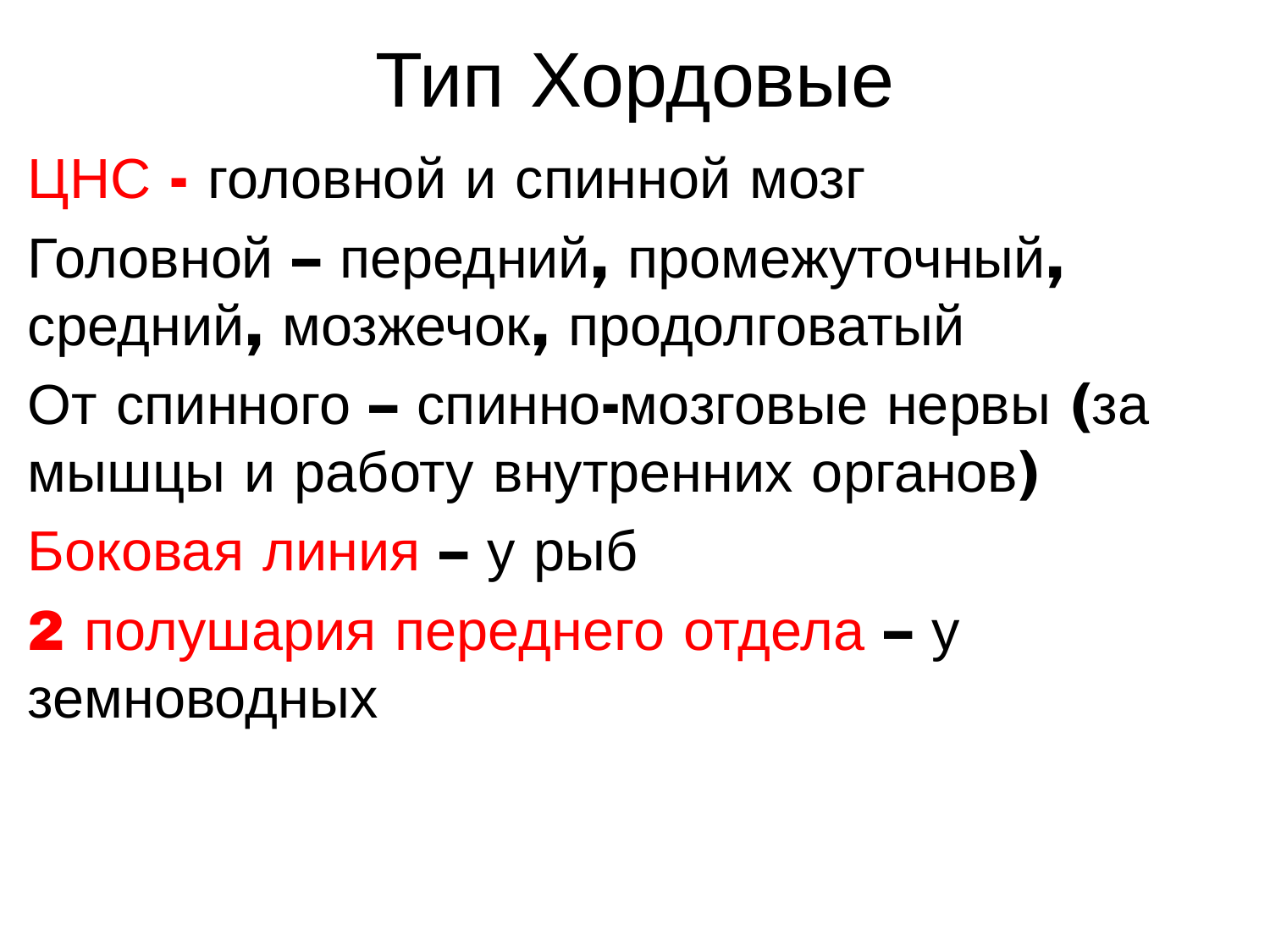

# Тип Хордовые
ЦНС - головной и спинной мозг
Головной – передний, промежуточный, средний, мозжечок, продолговатый
От спинного – спинно-мозговые нервы (за мышцы и работу внутренних органов)
Боковая линия – у рыб
2 полушария переднего отдела – у земноводных